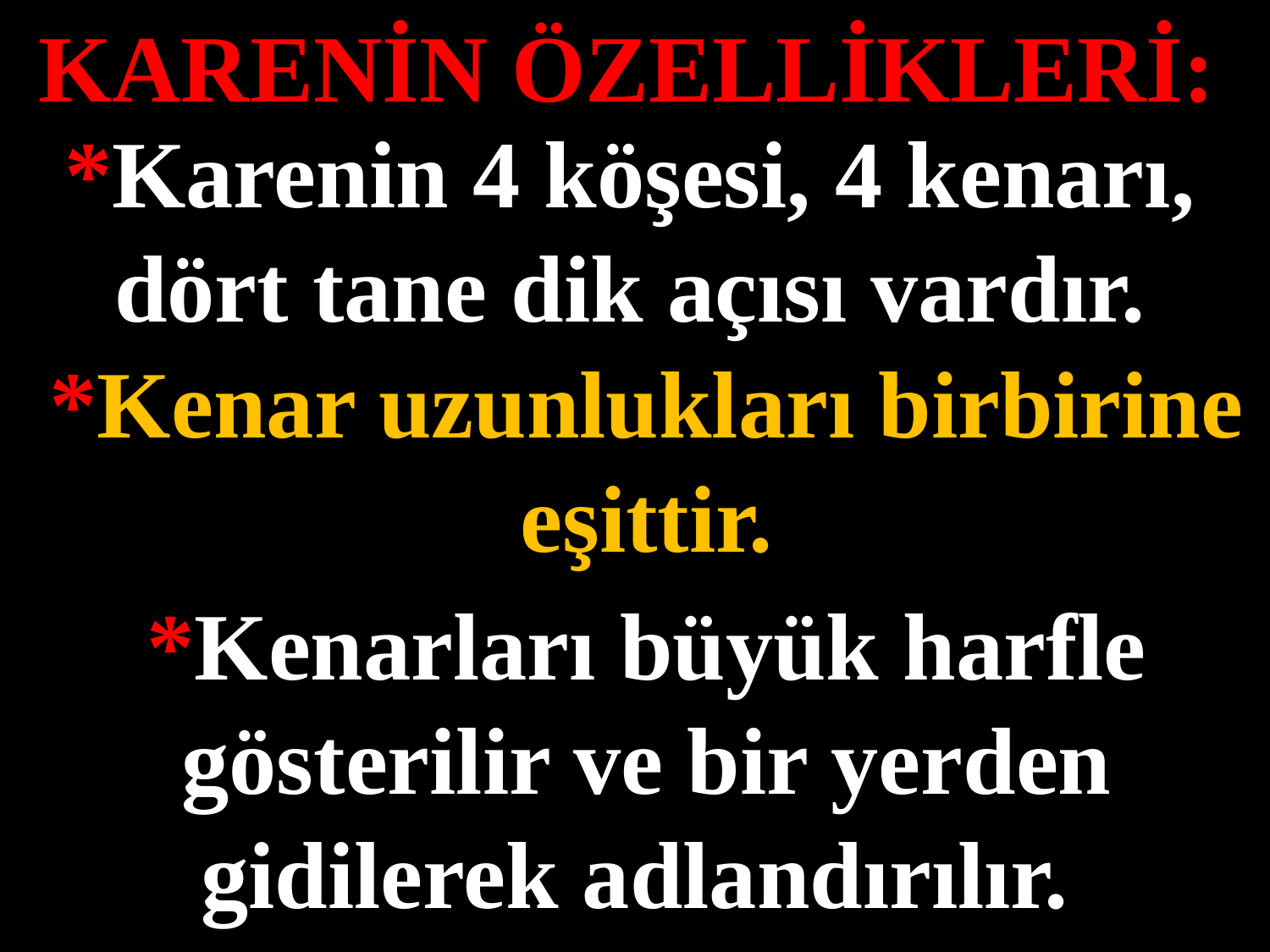

KARENİN ÖZELLİKLERİ:
*Karenin 4 köşesi, 4 kenarı, dört tane dik açısı vardır.
#
*Kenar uzunlukları birbirine eşittir.
*Kenarları büyük harfle gösterilir ve bir yerden gidilerek adlandırılır.